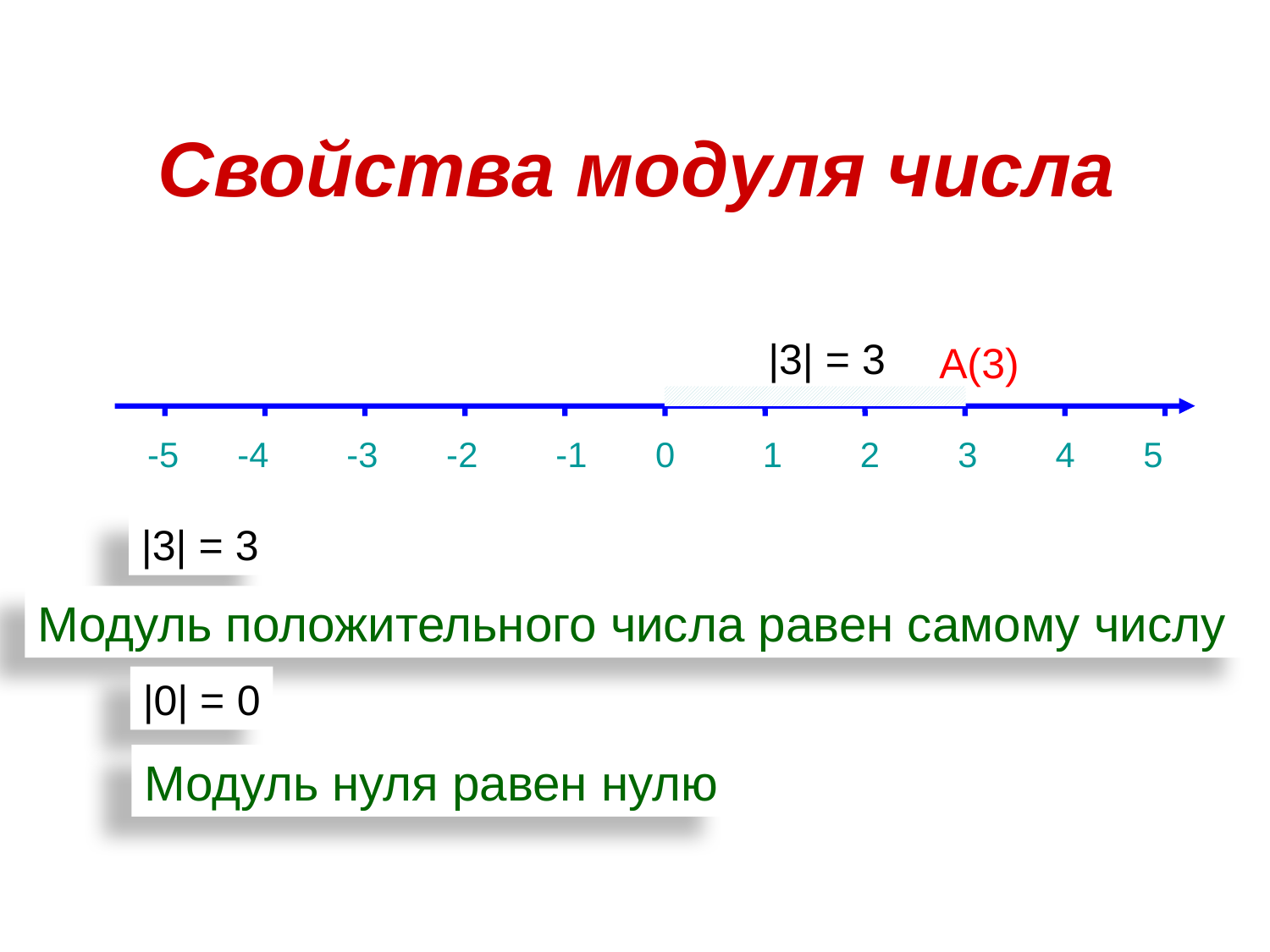

# Свойства модуля числа
|3| = 3
А(3)

-5      -4        -3       -2        -1       0         1        2        3        4       5
|3| = 3
Модуль положительного числа равен самому числу
|0| = 0
Модуль нуля равен нулю